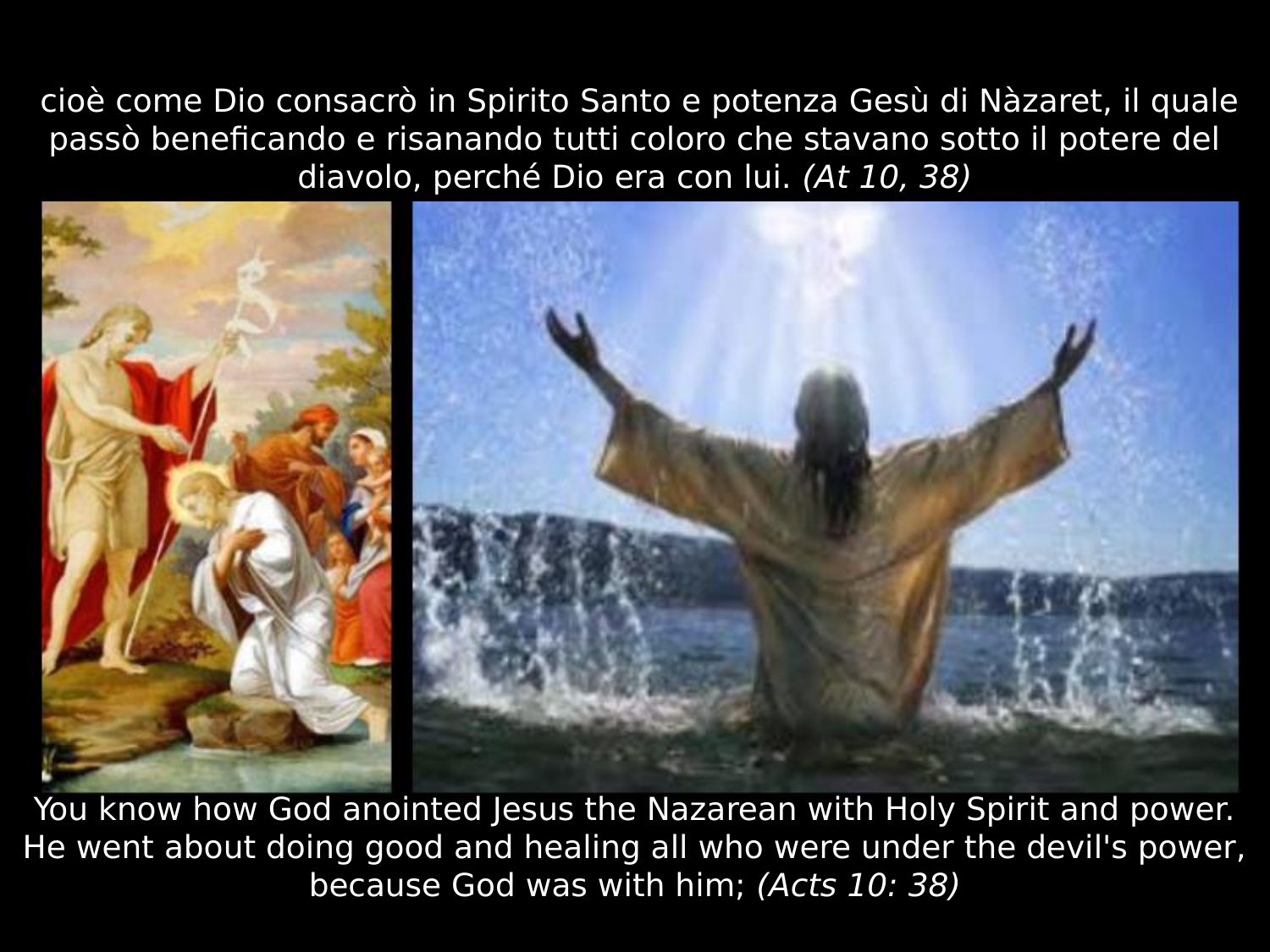

#
 cioè come Dio consacrò in Spirito Santo e potenza Gesù di Nàzaret, il quale passò beneficando e risanando tutti coloro che stavano sotto il potere del diavolo, perché Dio era con lui. (At 10, 38)
You know how God anointed Jesus the Nazarean with Holy Spirit and power. He went about doing good and healing all who were under the devil's power, because God was with him; (Acts 10: 38)